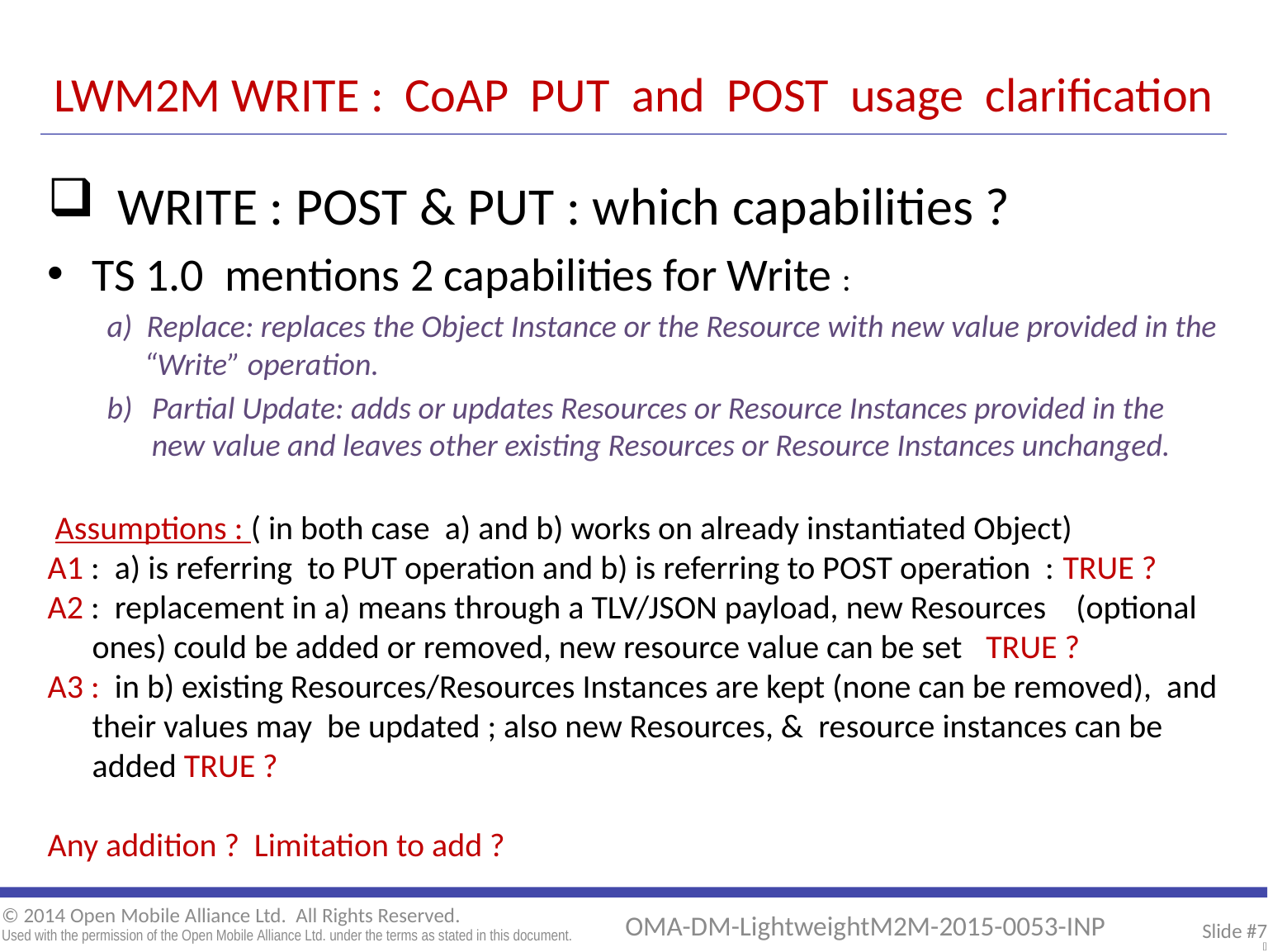

# LWM2M WRITE :  CoAP  PUT  and  POST  usage  clarification

  WRITE : POST & PUT : which capabilities ?
TS 1.0  mentions 2 capabilities for Write :
a)  Replace: replaces the Object Instance or the Resource with new value provided in the “Write” operation.
Partial Update: adds or updates Resources or Resource Instances provided in the new value and leaves other existing Resources or Resource Instances unchanged.

Assumptions : ( in both case  a) and b) works on already instantiated Object)
A1 :  a) is referring  to PUT operation and b) is referring to POST operation  : TRUE ?
A2 :  replacement in a) means through a TLV/JSON payload, new Resources    (optional ones) could be added or removed, new resource value can be set   TRUE ?
A3 :  in b) existing Resources/Resources Instances are kept (none can be removed),  and their values may  be updated ; also new Resources, &  resource instances can be added TRUE ?

Any addition ?  Limitation to add ?

Slide #7
[]
© 2014 Open Mobile Alliance Ltd.  All Rights Reserved.
Used with the permission of the Open Mobile Alliance Ltd. under the terms as stated in this document.
OMA-DM-LightweightM2M-2015-0053-INP